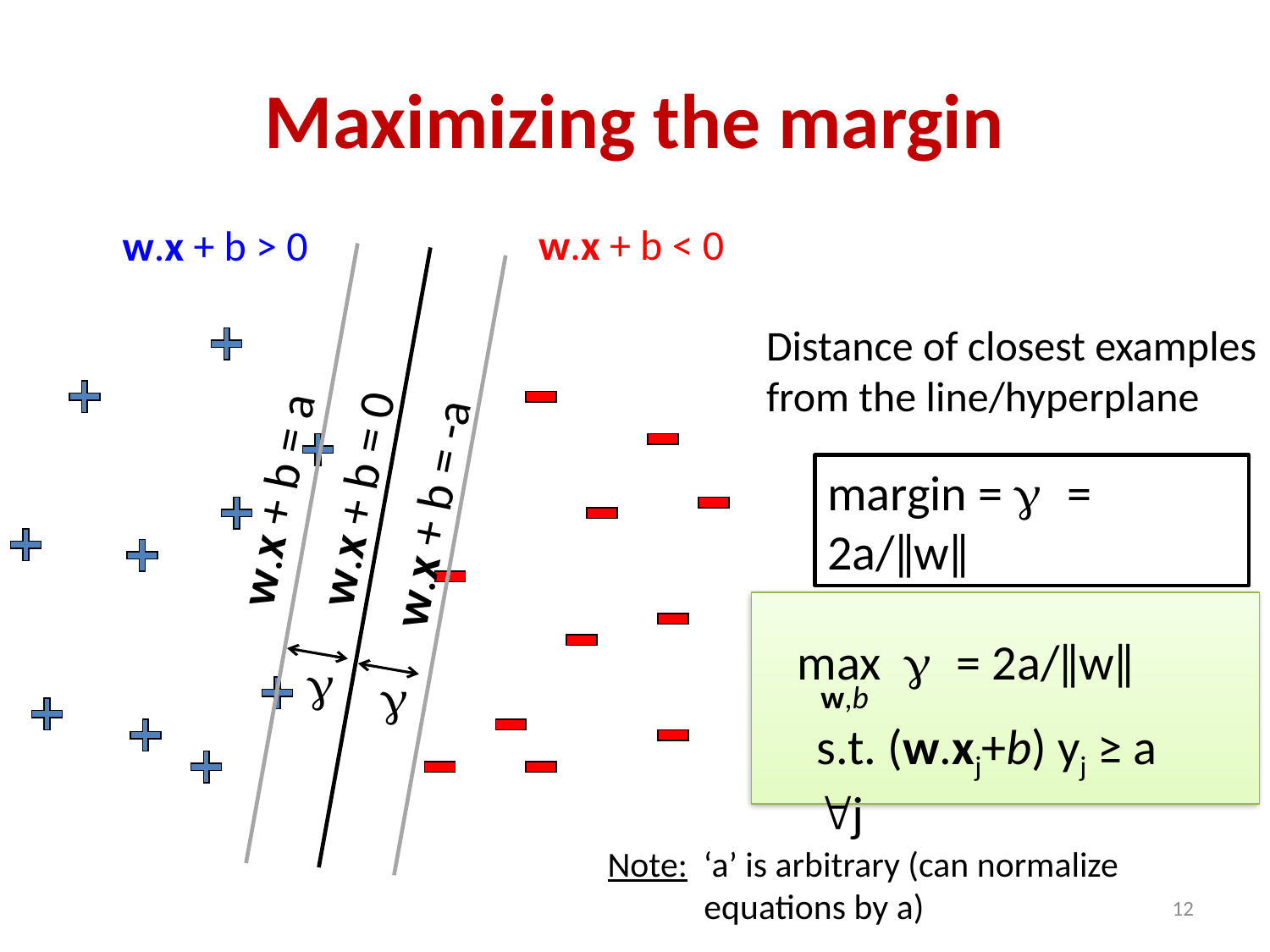

# Maximizing the margin
w.x + b < 0
w.x + b > 0

w.x + b = a
w.x + b = 0
w.x + b = -a
γ
γ
Distance of closest examples
from the line/hyperplane
margin = γ = 2a/ǁwǁ

   max  γ = 2a/ǁwǁ

w,b
s.t. (w.xj+b) yj ≥ a  ∀j
Note:  ‘a’ is arbitrary (can normalize
            equations by a)
12